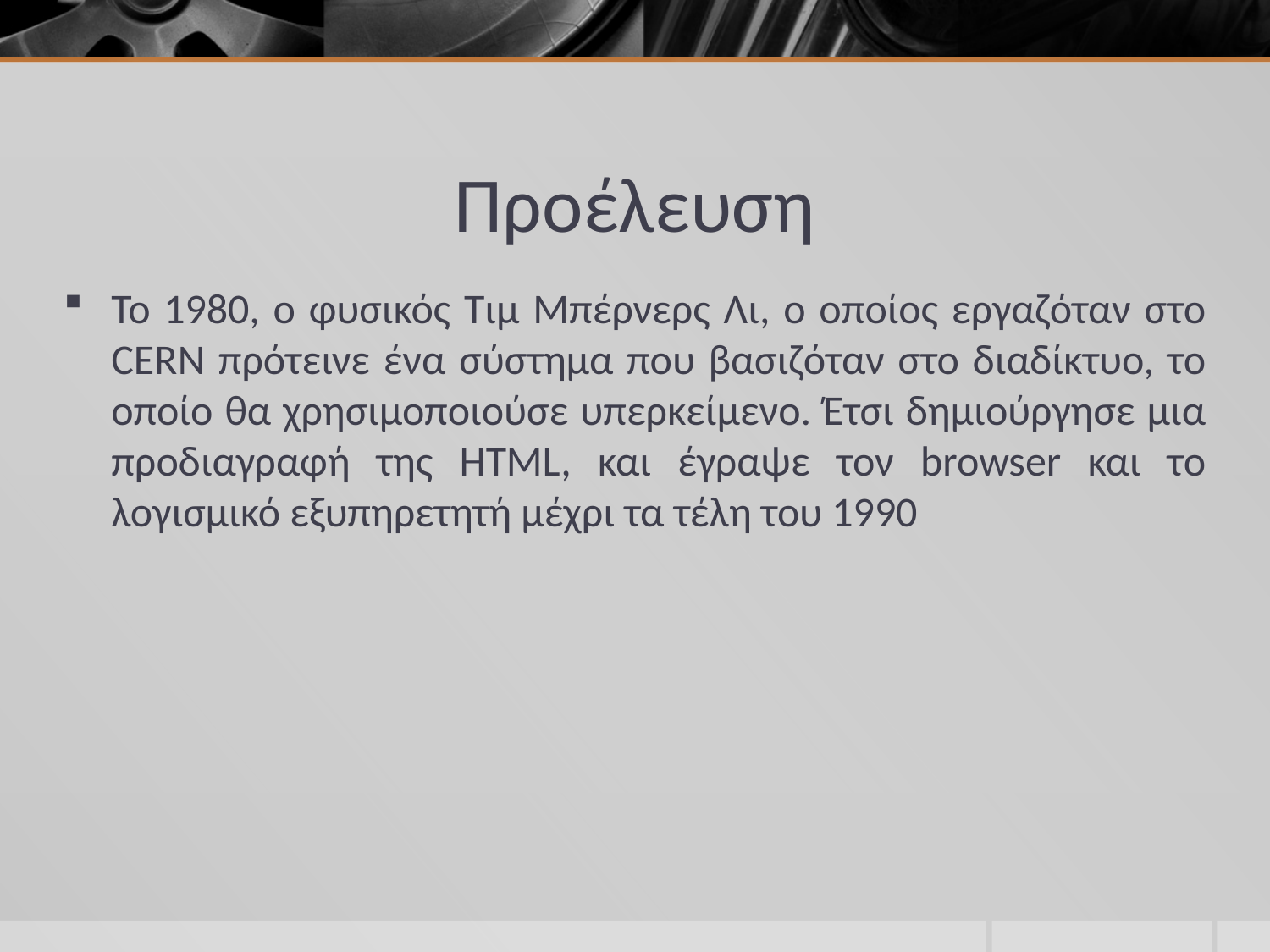

# Προέλευση
Το 1980, ο φυσικός Τιμ Μπέρνερς Λι, ο οποίος εργαζόταν στο CERN πρότεινε ένα σύστημα που βασιζόταν στο διαδίκτυο, το οποίο θα χρησιμοποιούσε υπερκείμενο. Έτσι δημιούργησε μια προδιαγραφή της HTML, και έγραψε τον browser και το λογισμικό εξυπηρετητή μέχρι τα τέλη του 1990